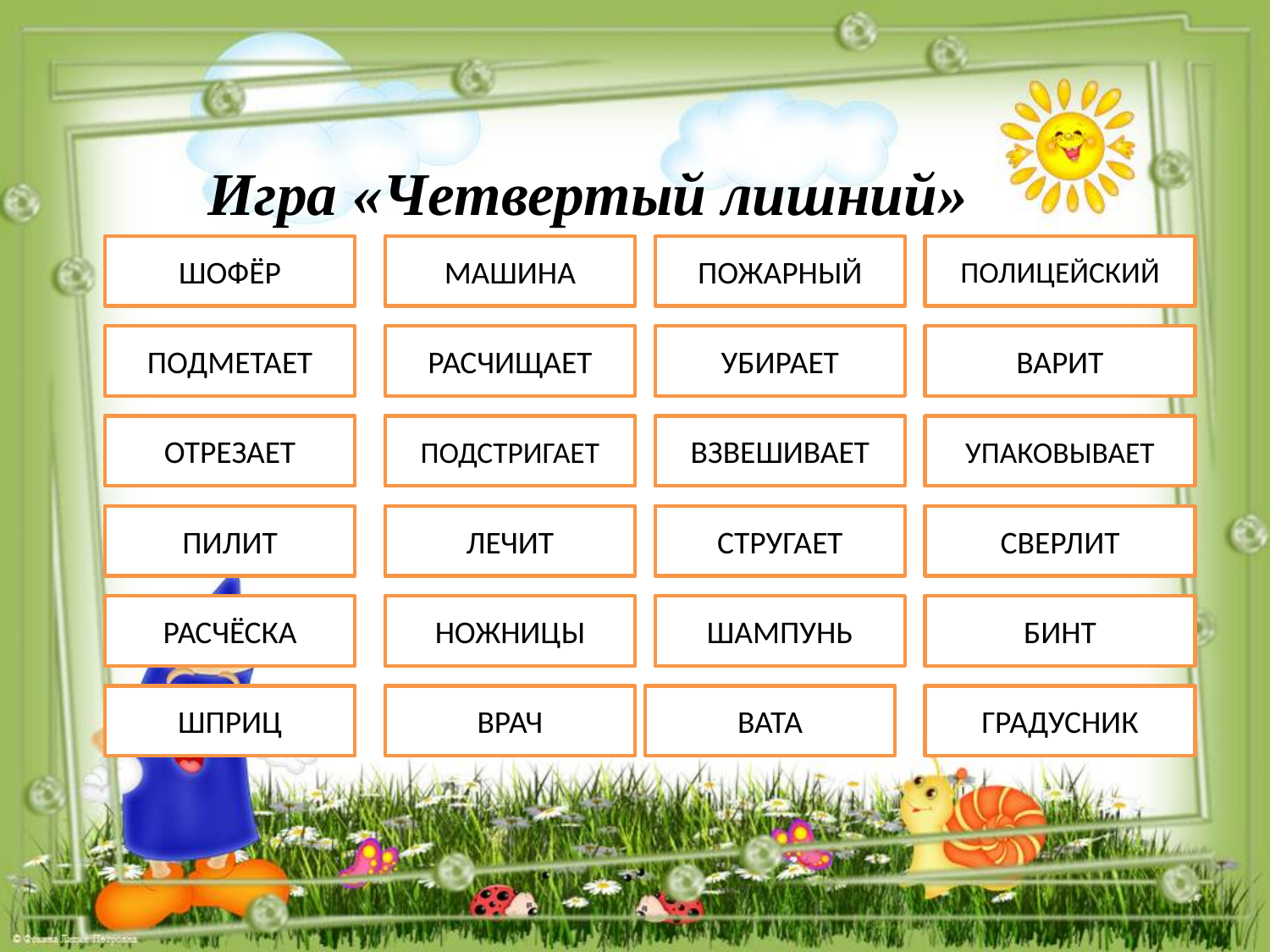

Игра «Четвертый лишний»
#
ШОФЁР
МАШИНА
ПОЖАРНЫЙ
ПОЛИЦЕЙСКИЙ
ПОДМЕТАЕТ
РАСЧИЩАЕТ
УБИРАЕТ
ВАРИТ
ОТРЕЗАЕТ
ПОДСТРИГАЕТ
ВЗВЕШИВАЕТ
УПАКОВЫВАЕТ
ПИЛИТ
ЛЕЧИТ
СТРУГАЕТ
СВЕРЛИТ
РАСЧЁСКА
НОЖНИЦЫ
ШАМПУНЬ
БИНТ
ШПРИЦ
ВРАЧ
ВАТА
ГРАДУСНИК